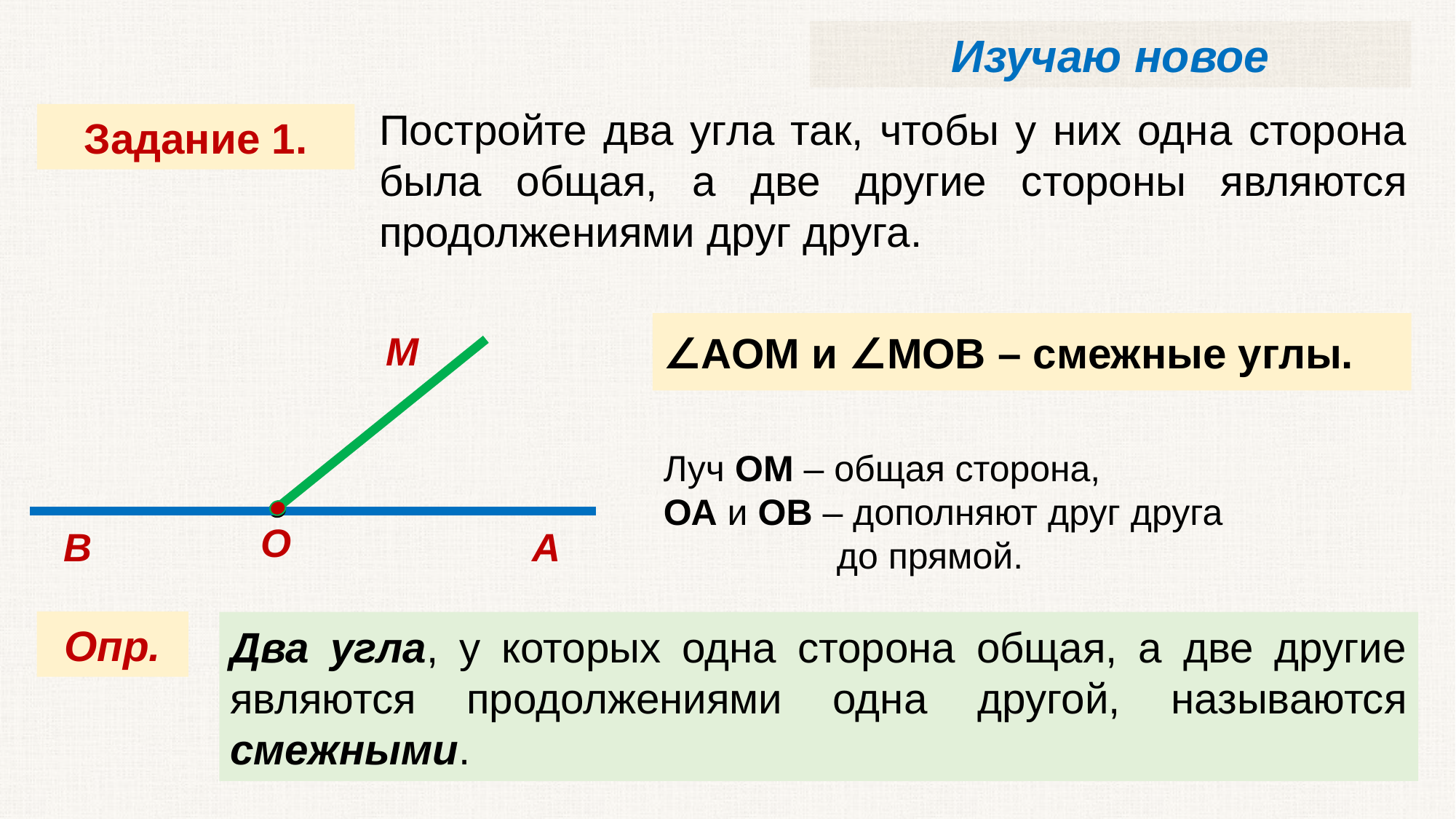

Изучаю новое
Задание 1.
Постройте два угла так, чтобы у них одна сторона была общая, а две другие стороны являются продолжениями друг друга.
∠АОМ и ∠МОВ – смежные углы.
М

О
В
А
Луч ОМ – общая сторона,
ОА и ОВ – дополняют друг друга
                 до прямой.
Опр.
Два угла, у которых одна сторона общая, а две другие являются продолжениями одна другой, называются смежными.